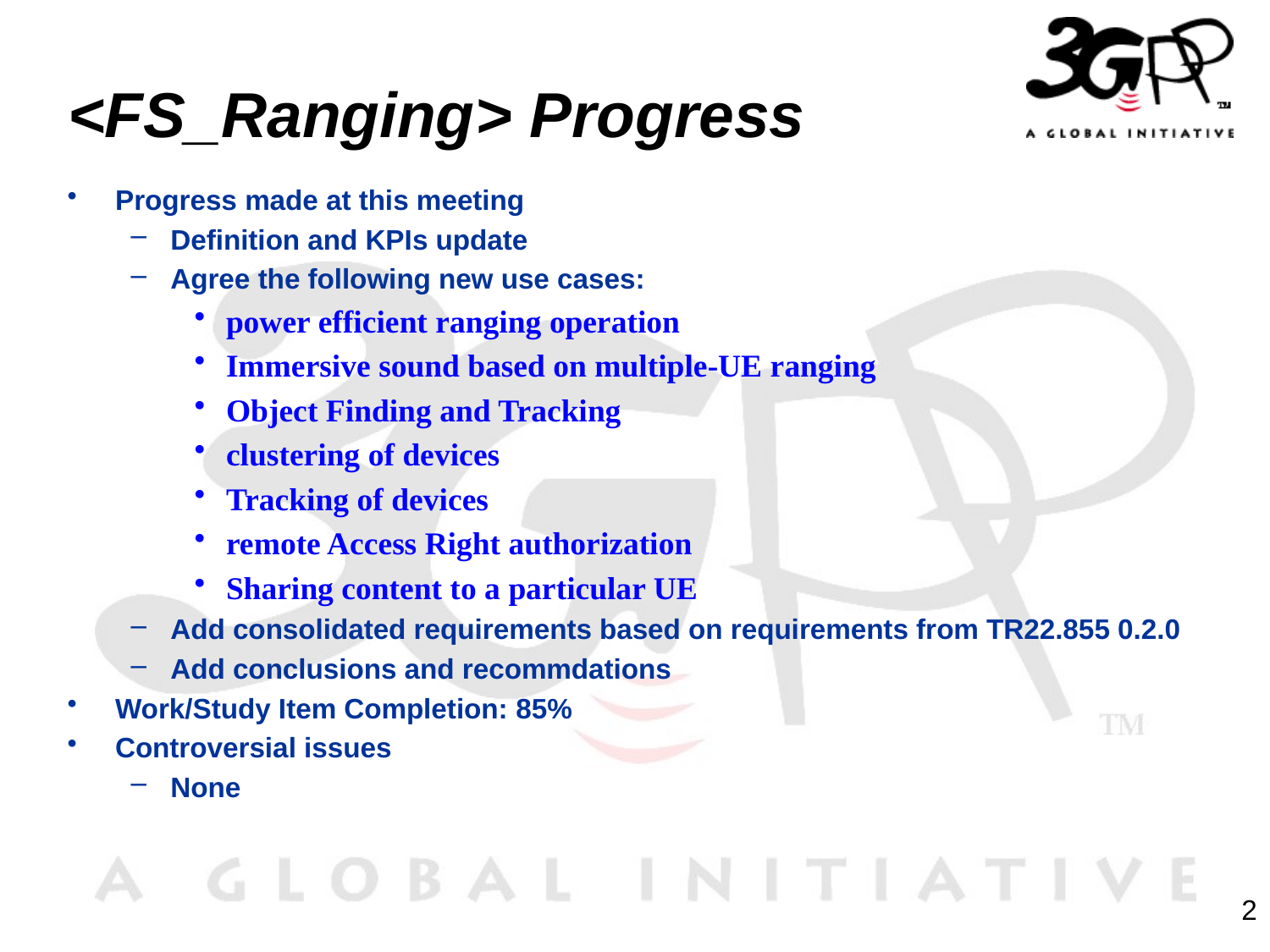

# <FS_Ranging> Progress
Progress made at this meeting
Definition and KPIs update
Agree the following new use cases:
power efficient ranging operation
Immersive sound based on multiple-UE ranging
Object Finding and Tracking
clustering of devices
Tracking of devices
remote Access Right authorization
Sharing content to a particular UE
Add consolidated requirements based on requirements from TR22.855 0.2.0
Add conclusions and recommdations
Work/Study Item Completion: 85%
Controversial issues
None
2